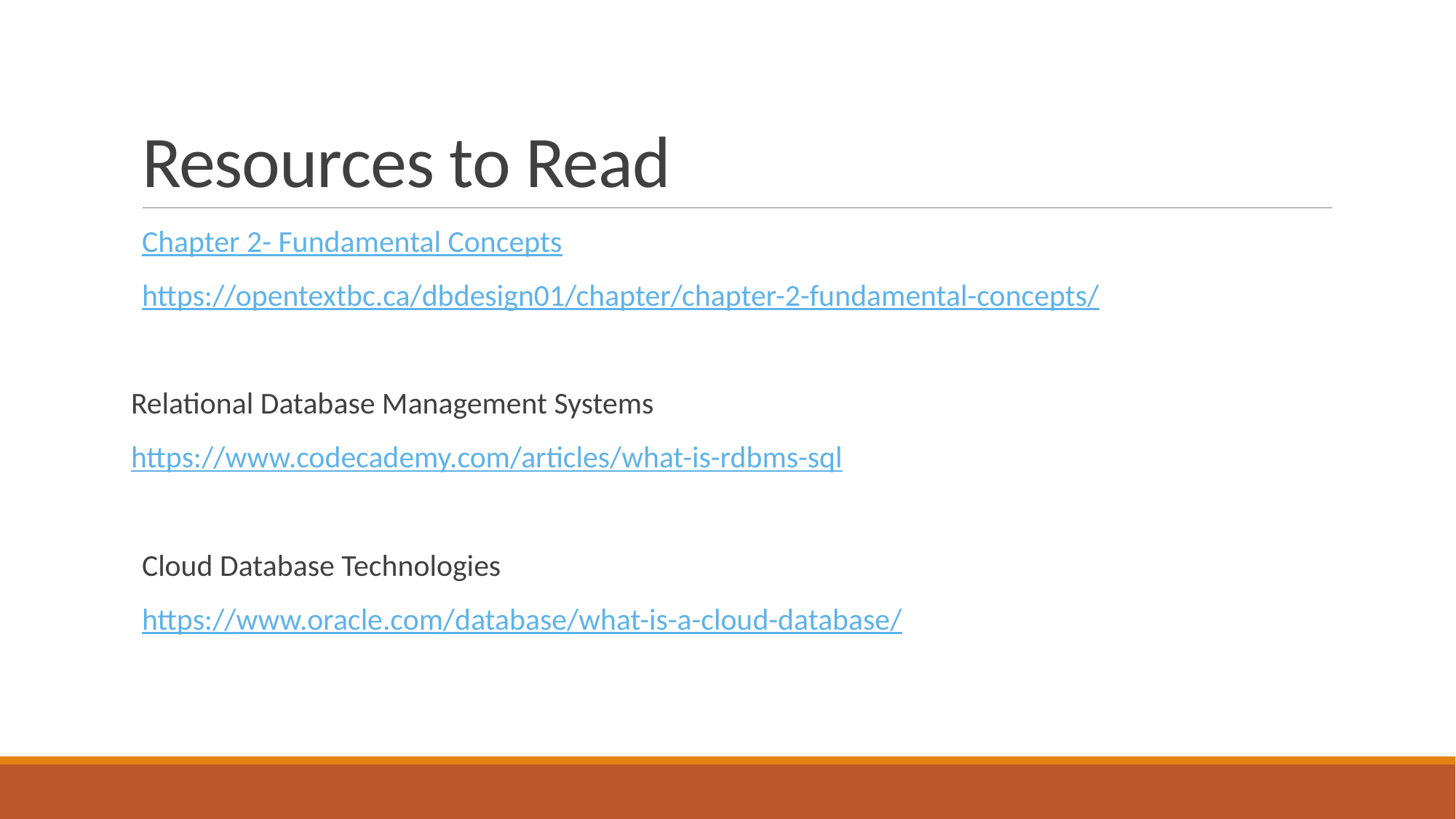

# Resources to Read
Chapter 2- Fundamental Concepts
https://opentextbc.ca/dbdesign01/chapter/chapter-2-fundamental-concepts/

Relational Database Management Systems
https://www.codecademy.com/articles/what-is-rdbms-sql

Cloud Database Technologies
https://www.oracle.com/database/what-is-a-cloud-database/